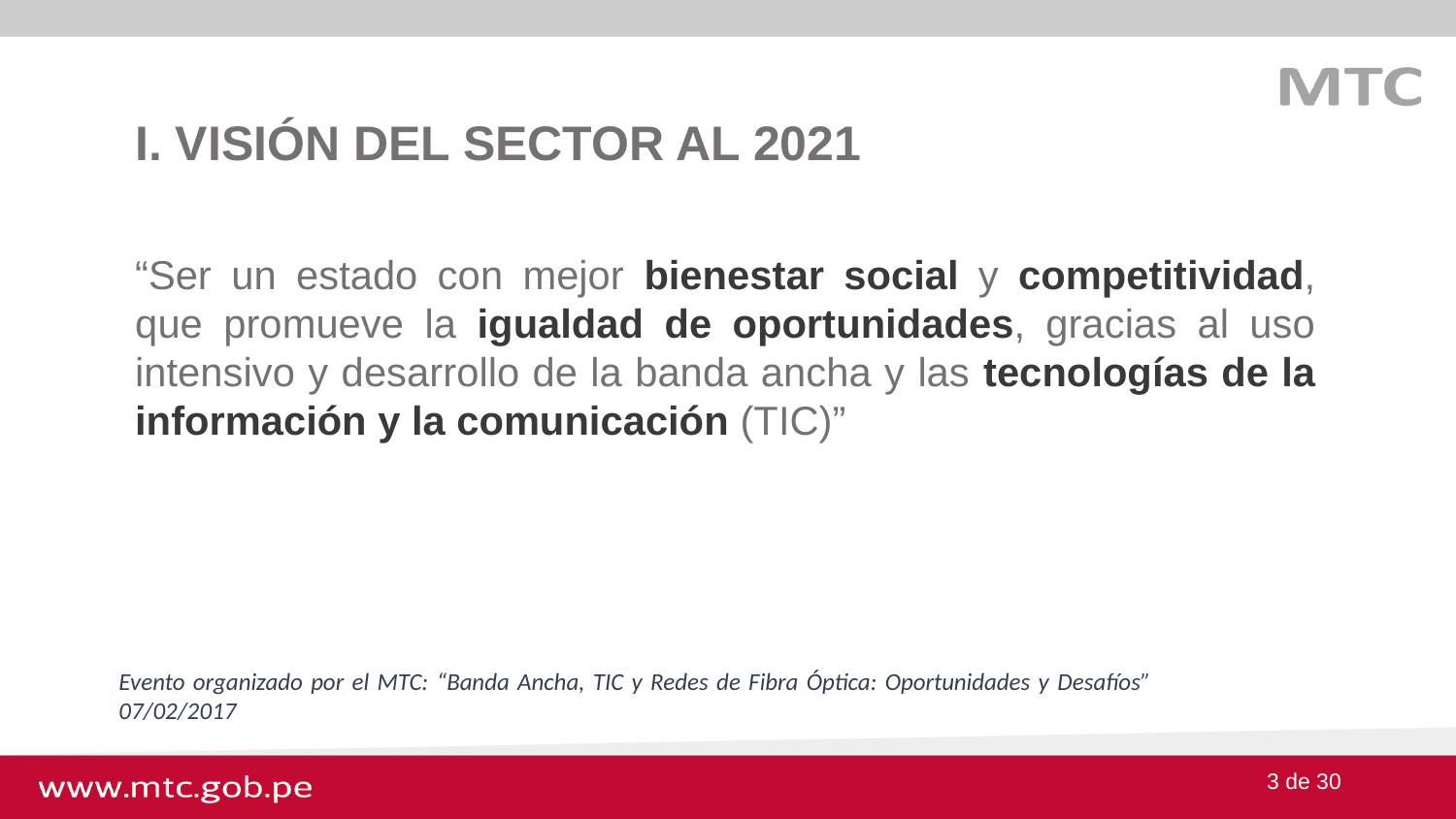

I. VISIÓN DEL SECTOR AL 2021
“Ser un estado con mejor bienestar social y competitividad, que promueve la igualdad de oportunidades, gracias al uso intensivo y desarrollo de la banda ancha y las tecnologías de la información y la comunicación (TIC)”
Evento organizado por el MTC: “Banda Ancha, TIC y Redes de Fibra Óptica: Oportunidades y Desafíos” 07/02/2017
3 de 30